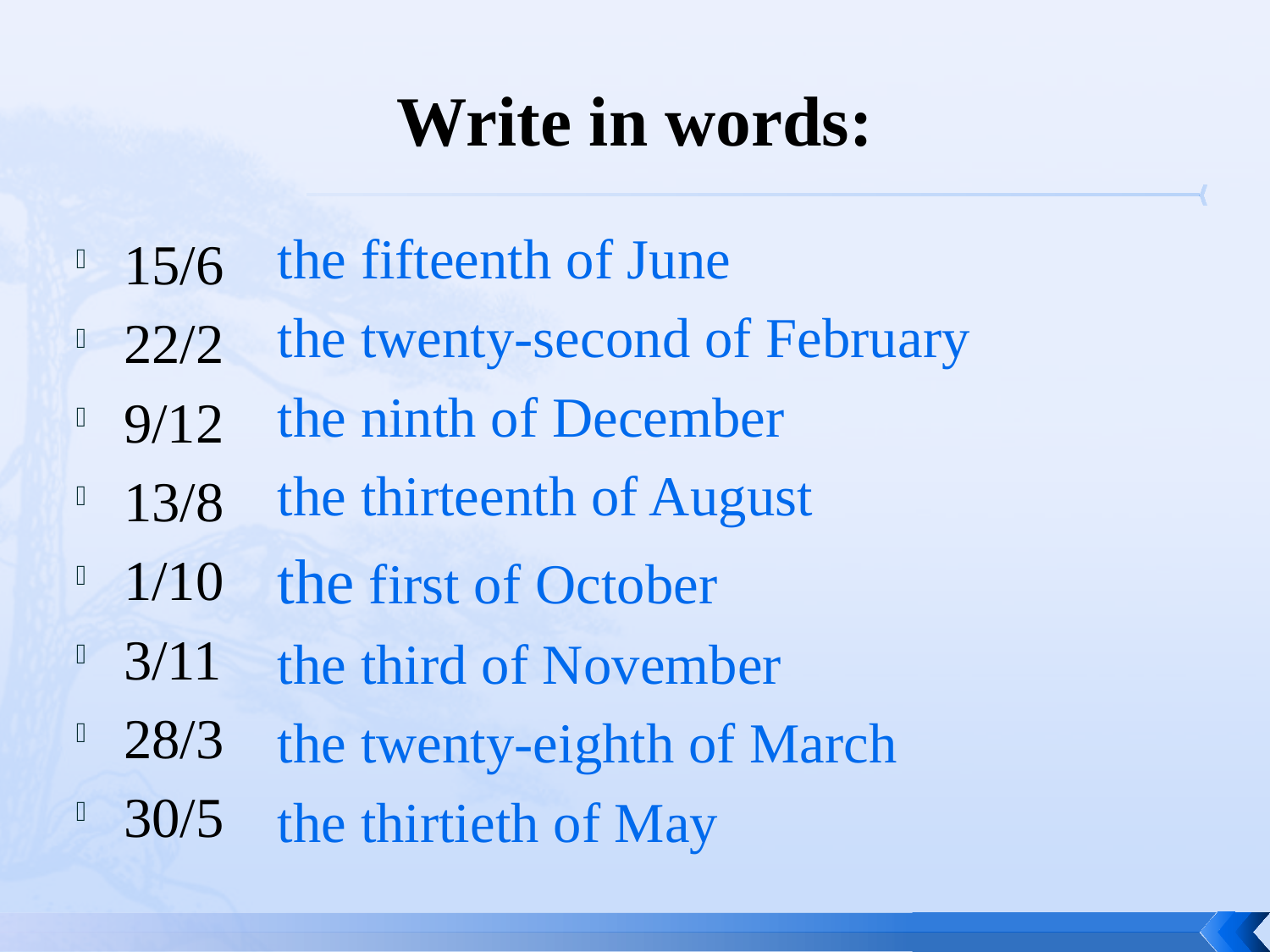

# Write in words:
the fifteenth of June
the twenty-second of February
the ninth of December
the thirteenth of August
the first of October
the third of November
the twenty-eighth of March
the thirtieth of May
15/6
22/2
9/12
13/8
1/10
3/11
28/3
30/5